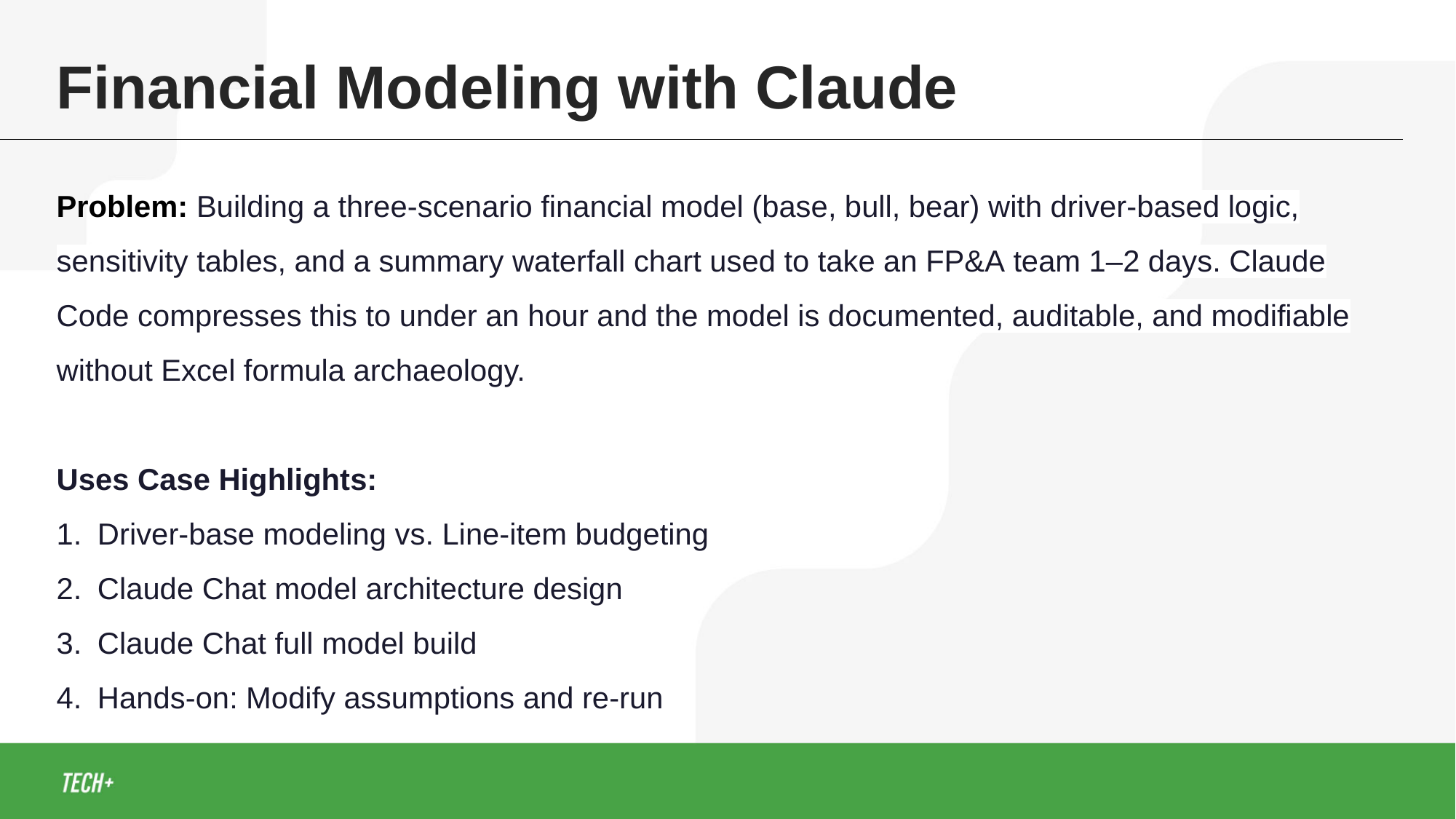

Financial Modeling with Claude
Problem: Building a three-scenario financial model (base, bull, bear) with driver-based logic, sensitivity tables, and a summary waterfall chart used to take an FP&A team 1–2 days. Claude Code compresses this to under an hour and the model is documented, auditable, and modifiable without Excel formula archaeology.

Uses Case Highlights:
Driver-base modeling vs. Line-item budgeting
Claude Chat model architecture design
Claude Chat full model build
Hands-on: Modify assumptions and re-run